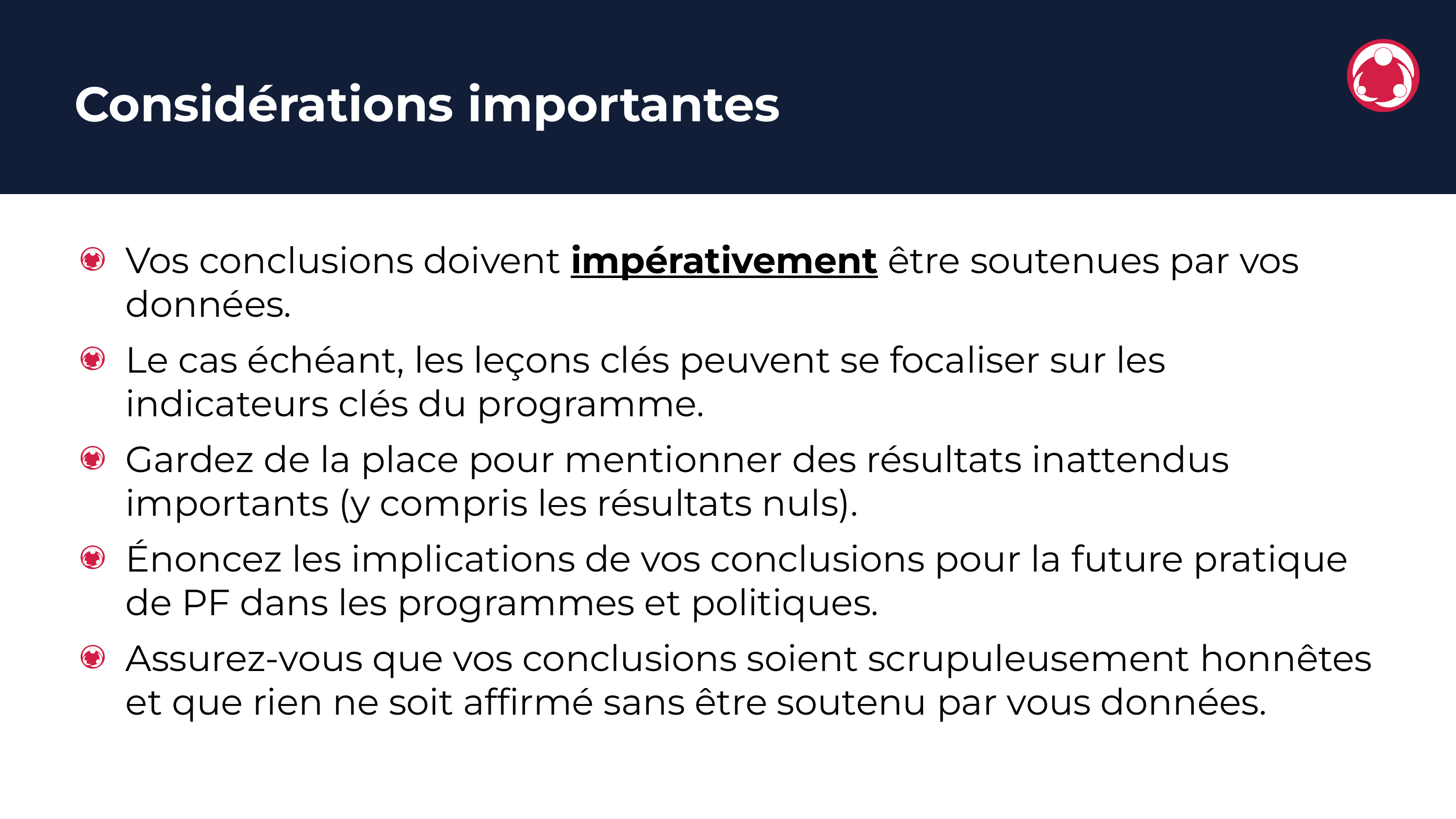

Considérations importantes
Vos conclusions doivent impérativement être soutenues par vos données.
Le cas échéant, les leçons clés peuvent se focaliser sur les indicateurs clés du programme.
Gardez de la place pour mentionner des résultats inattendus importants (y compris les résultats nuls).
Énoncez les implications de vos conclusions pour la future pratique de PF dans les programmes et politiques.
Assurez-vous que vos conclusions soient scrupuleusement honnêtes et que rien ne soit affirmé sans être soutenu par vous données.